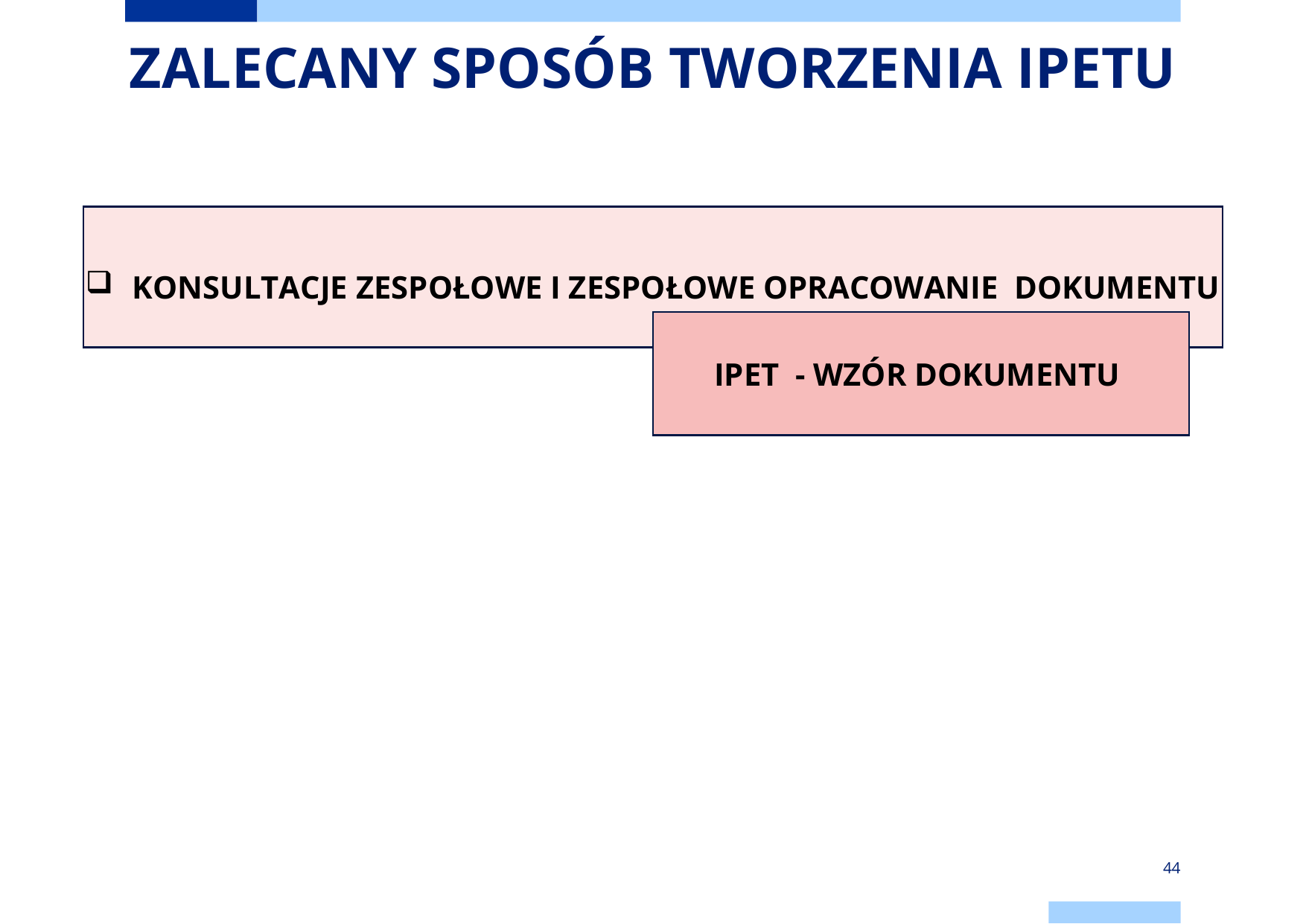

# ZALECANY SPOSÓB TWORZENIA IPETU
  KONSULTACJE ZESPOŁOWE I ZESPOŁOWE OPRACOWANIE  DOKUMENTU
IPET  - WZÓR DOKUMENTU
44